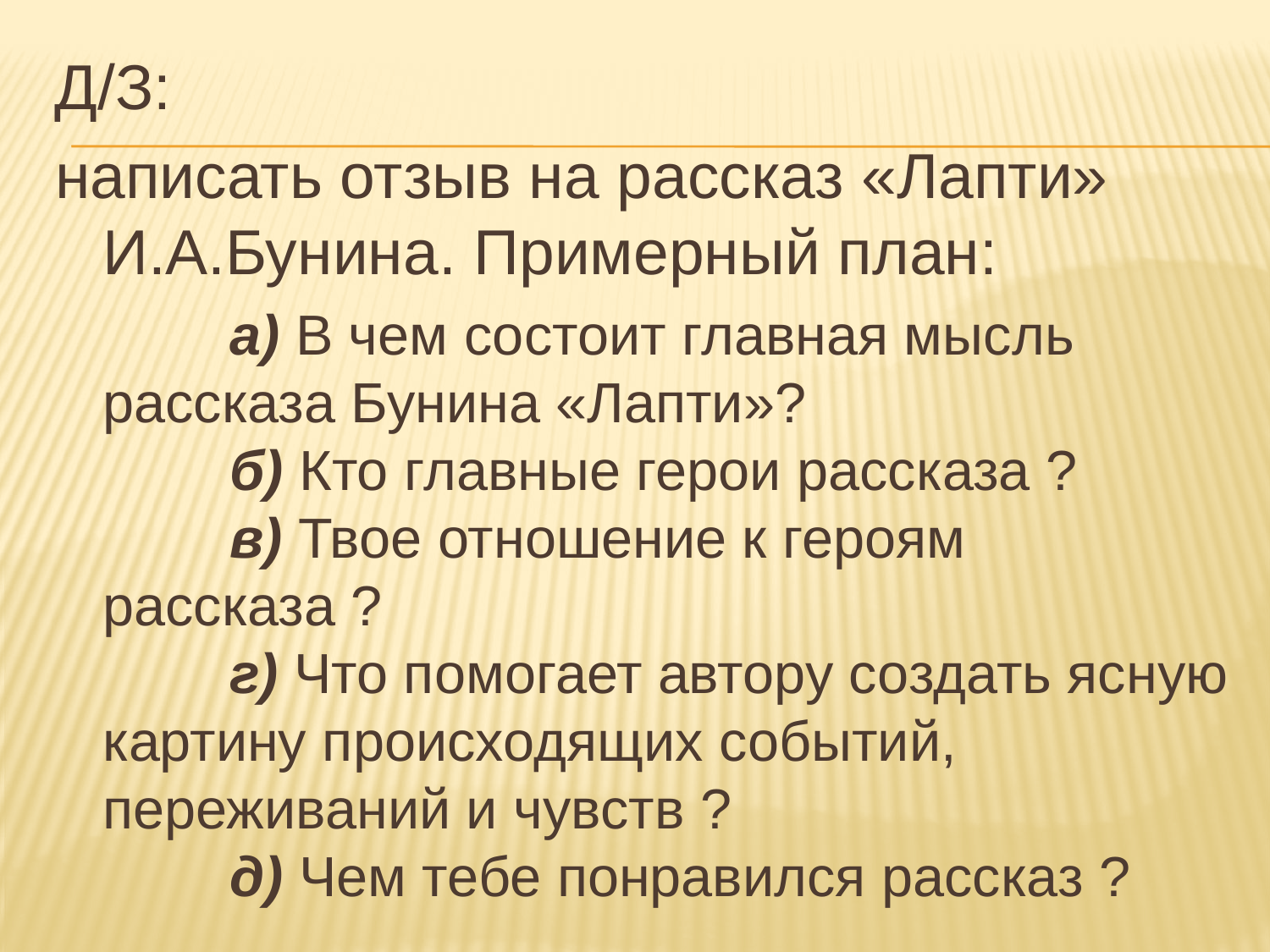

# Д/з:
написать отзыв на рассказ «Лапти» И.А.Бунина. Примерный план:
		а) В чем состоит главная мысль рассказа Бунина «Лапти»?
	б) Кто главные герои рассказа ?
	в) Твое отношение к героям рассказа ?
	г) Что помогает автору создать ясную картину происходящих событий, переживаний и чувств ?
	д) Чем тебе понравился рассказ ?